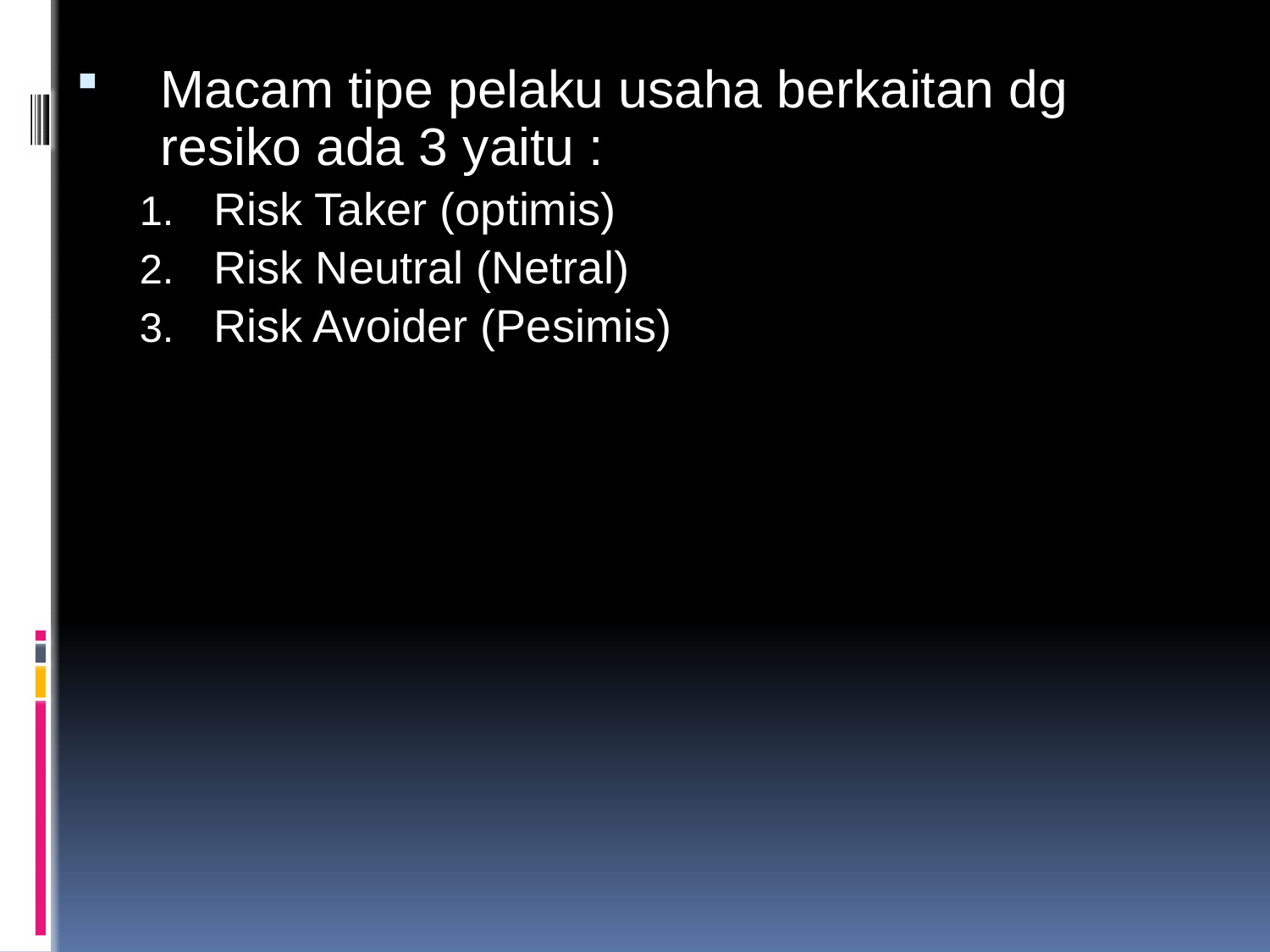

Macam tipe pelaku usaha berkaitan dg resiko ada 3 yaitu :
Risk Taker (optimis)
Risk Neutral (Netral)
Risk Avoider (Pesimis)